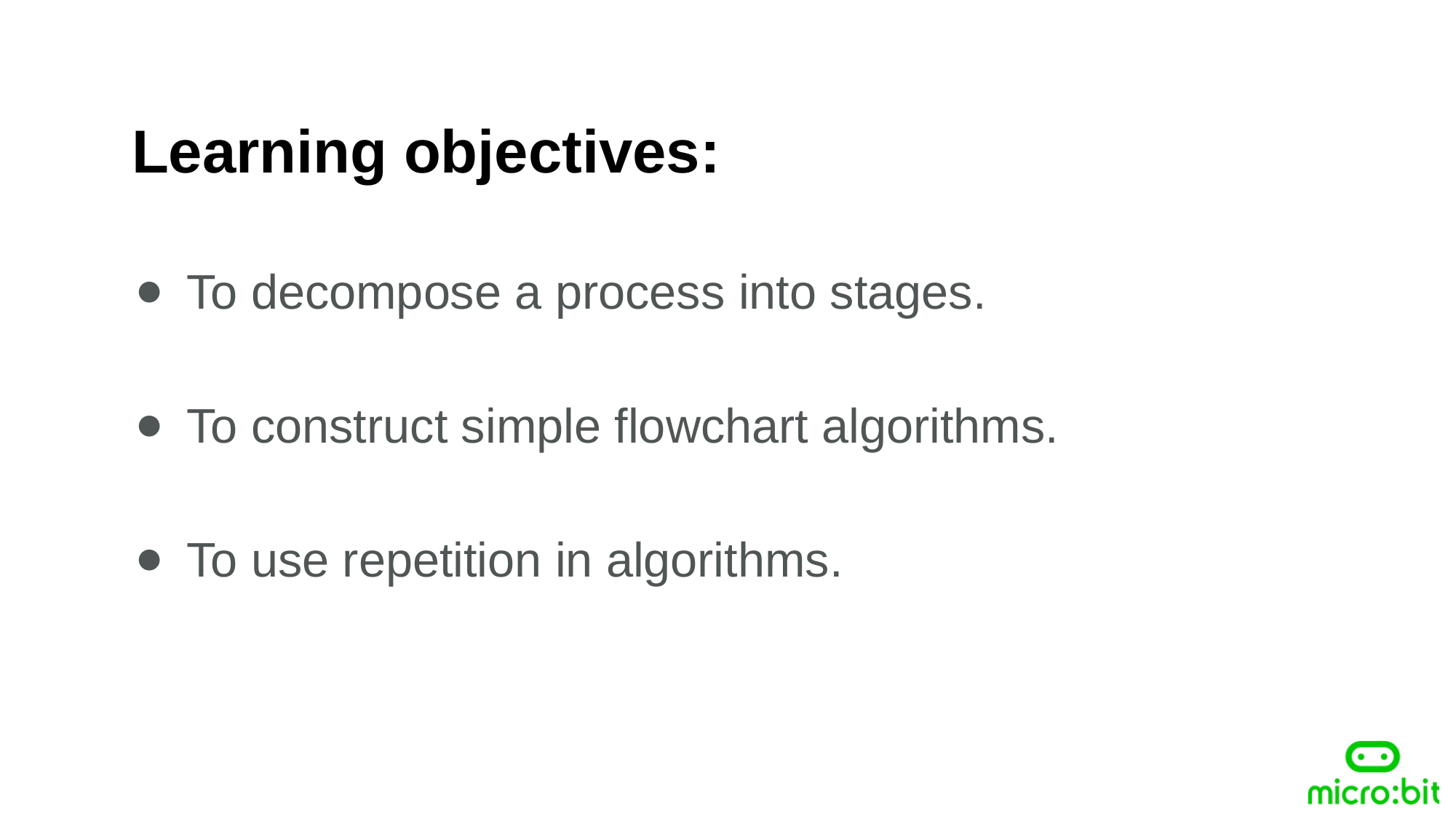

Learning objectives:

To decompose a process into stages.

To construct simple flowchart algorithms.

To use repetition in algorithms.